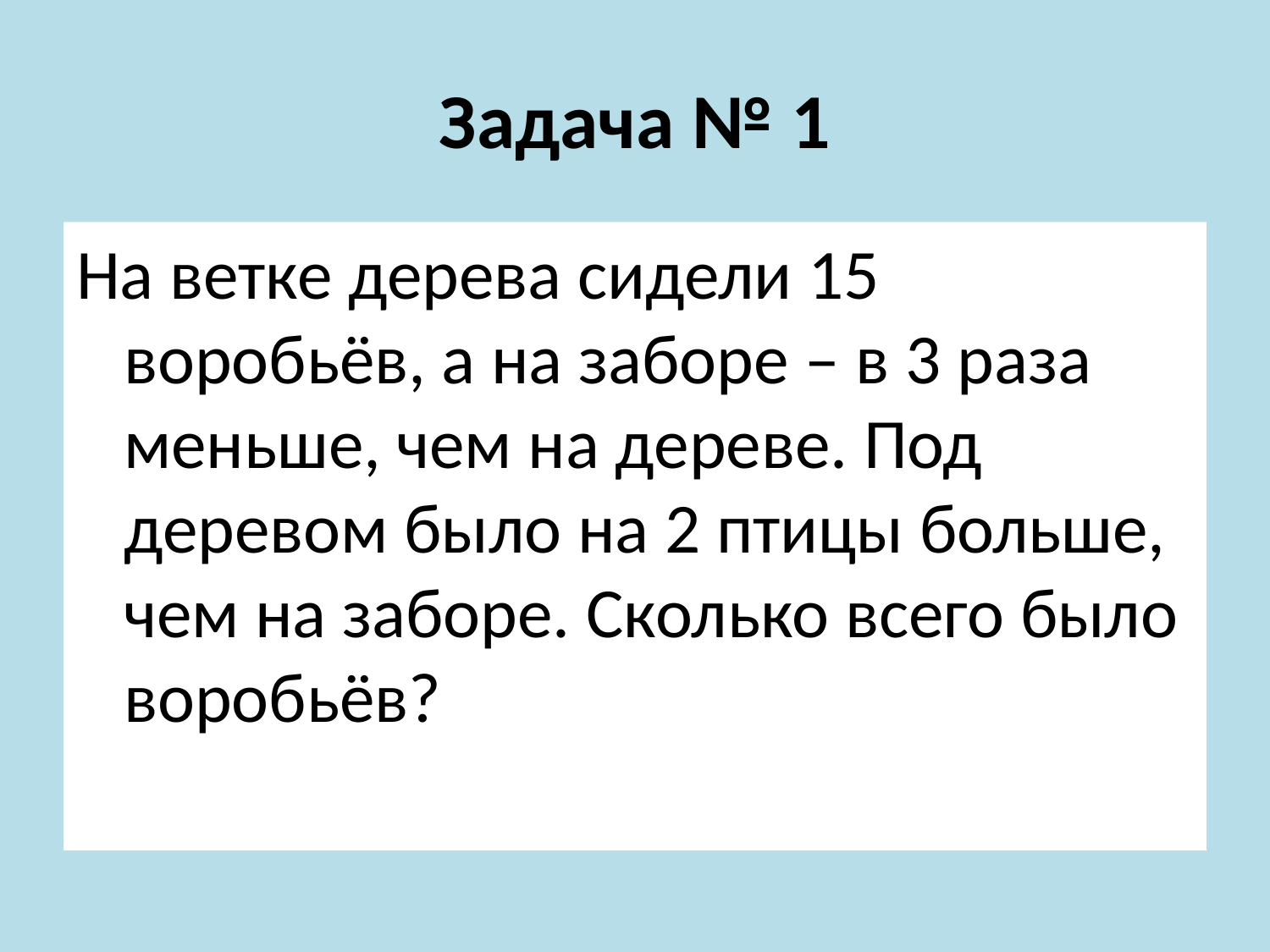

# Задача № 1
На ветке дерева сидели 15 воробьёв, а на заборе – в 3 раза меньше, чем на дереве. Под деревом было на 2 птицы больше, чем на заборе. Сколько всего было воробьёв?